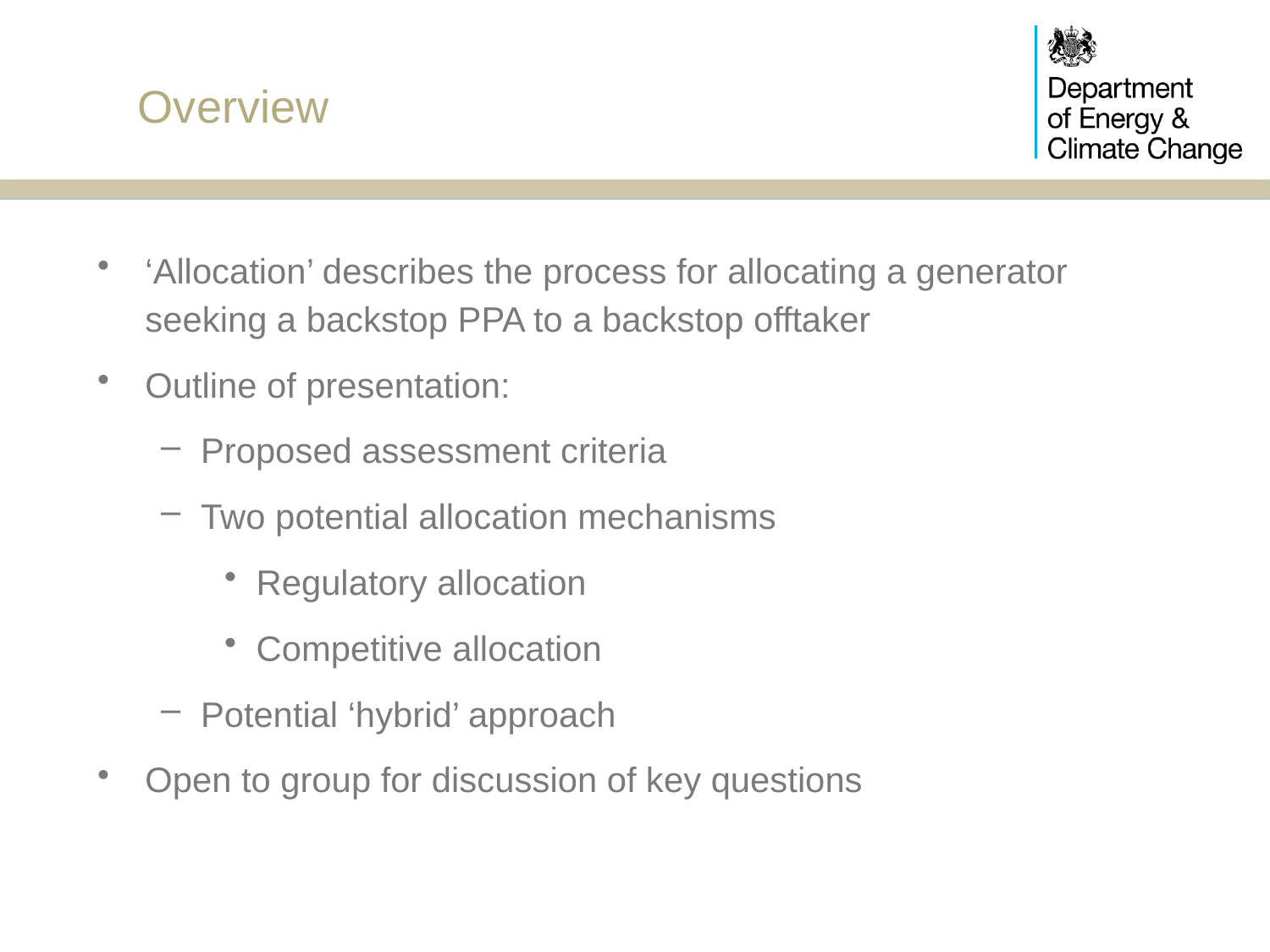

# Overview
‘Allocation’ describes the process for allocating a generator seeking a backstop PPA to a backstop offtaker
Outline of presentation:
Proposed assessment criteria
Two potential allocation mechanisms
Regulatory allocation
Competitive allocation
Potential ‘hybrid’ approach
Open to group for discussion of key questions